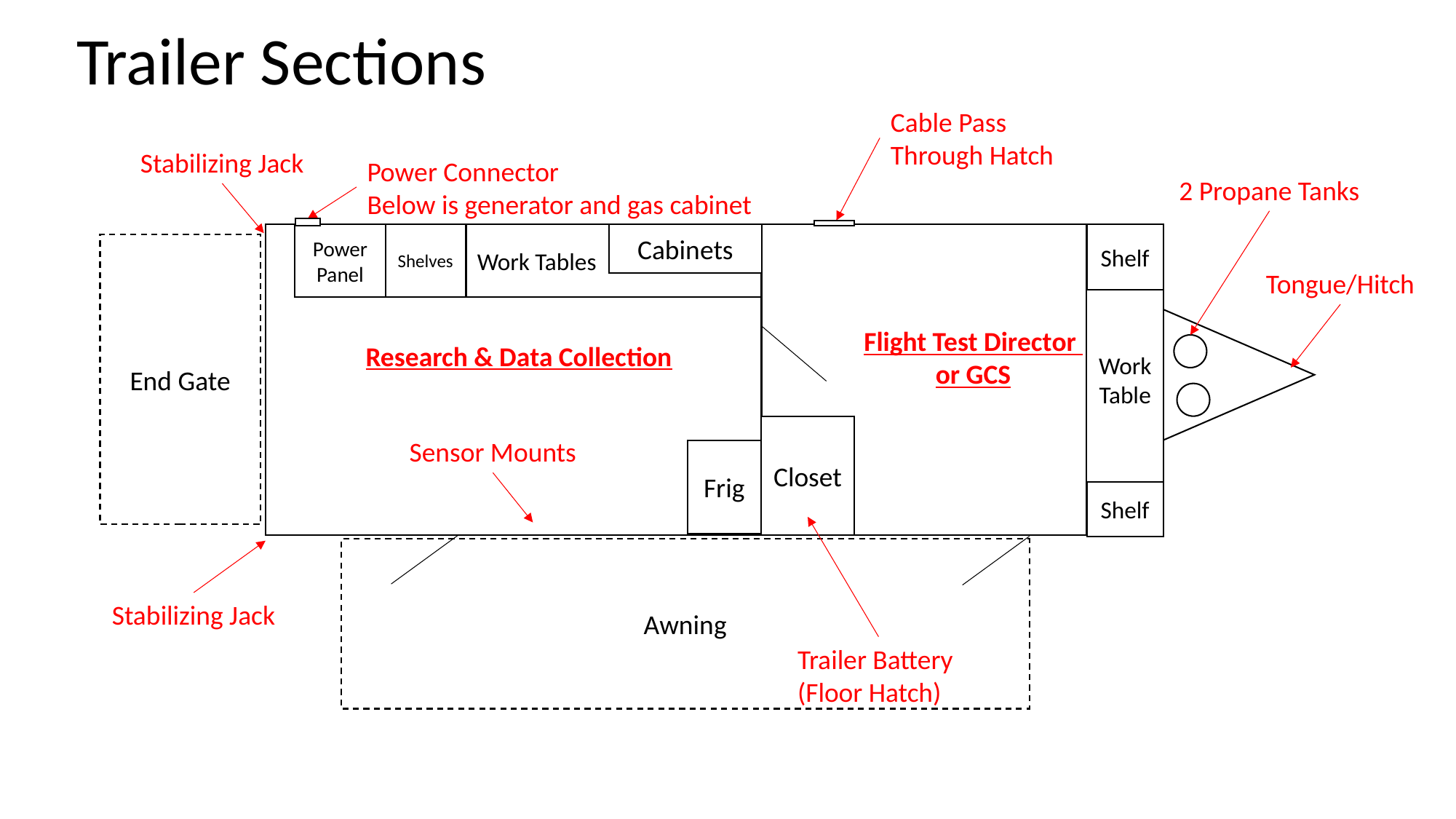

# Trailer Sections
Cable Pass
Through Hatch
Stabilizing Jack
Power Connector
Below is generator and gas cabinet
2 Propane Tanks

Work Tables
Cabinets
Shelves
Power Panel
Work Table
Shelf

End Gate

Frig
Shelf
Awning
Tongue/Hitch
Flight Test Director
or GCS
Research & Data Collection
Closet
Sensor Mounts
Stabilizing Jack
Trailer Battery
(Floor Hatch)